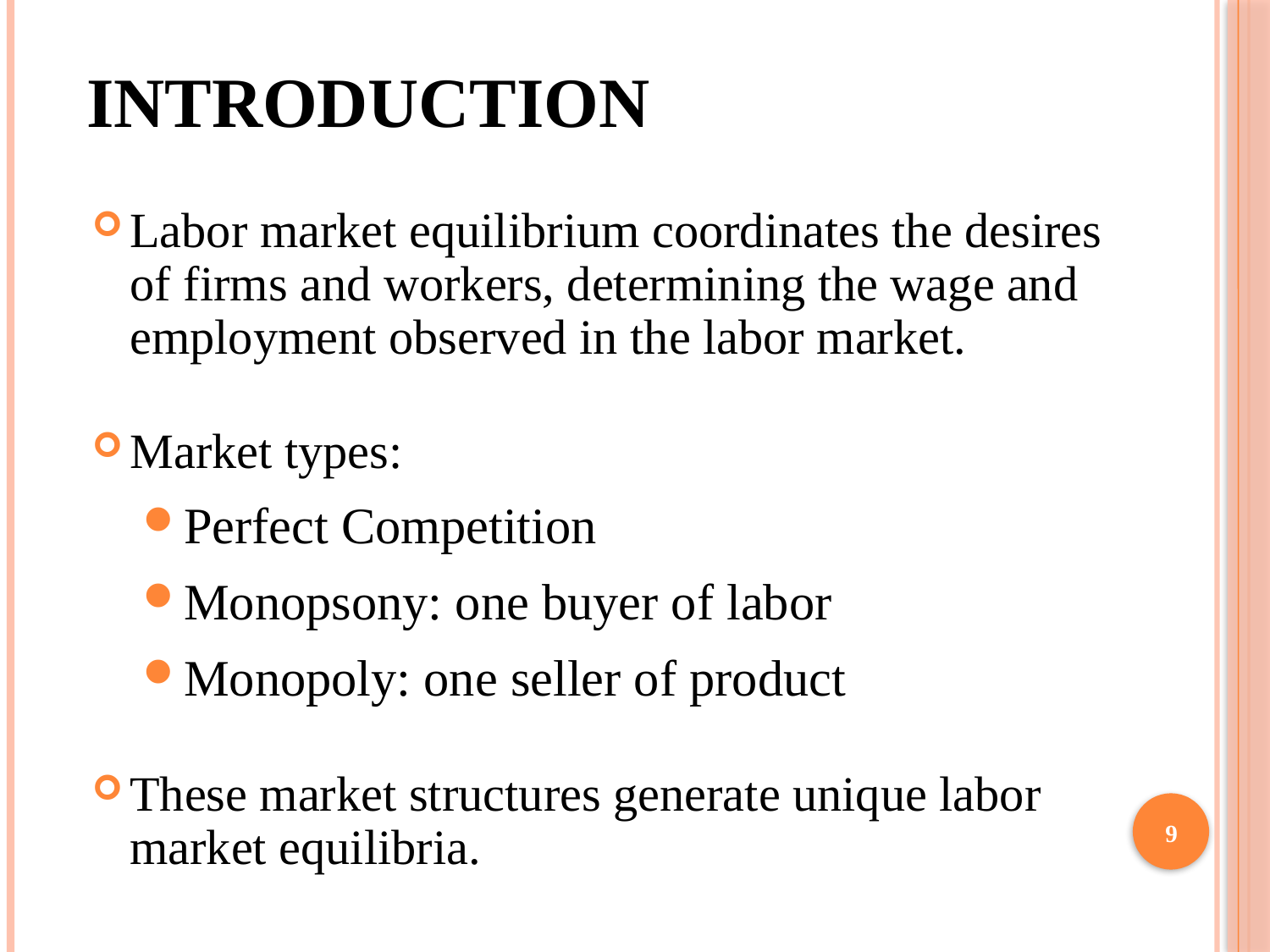

# Introduction
Labor market equilibrium coordinates the desires of firms and workers, determining the wage and employment observed in the labor market.

Market types:
Perfect Competition
Monopsony: one buyer of labor
Monopoly: one seller of product

These market structures generate unique labor market equilibria.
9